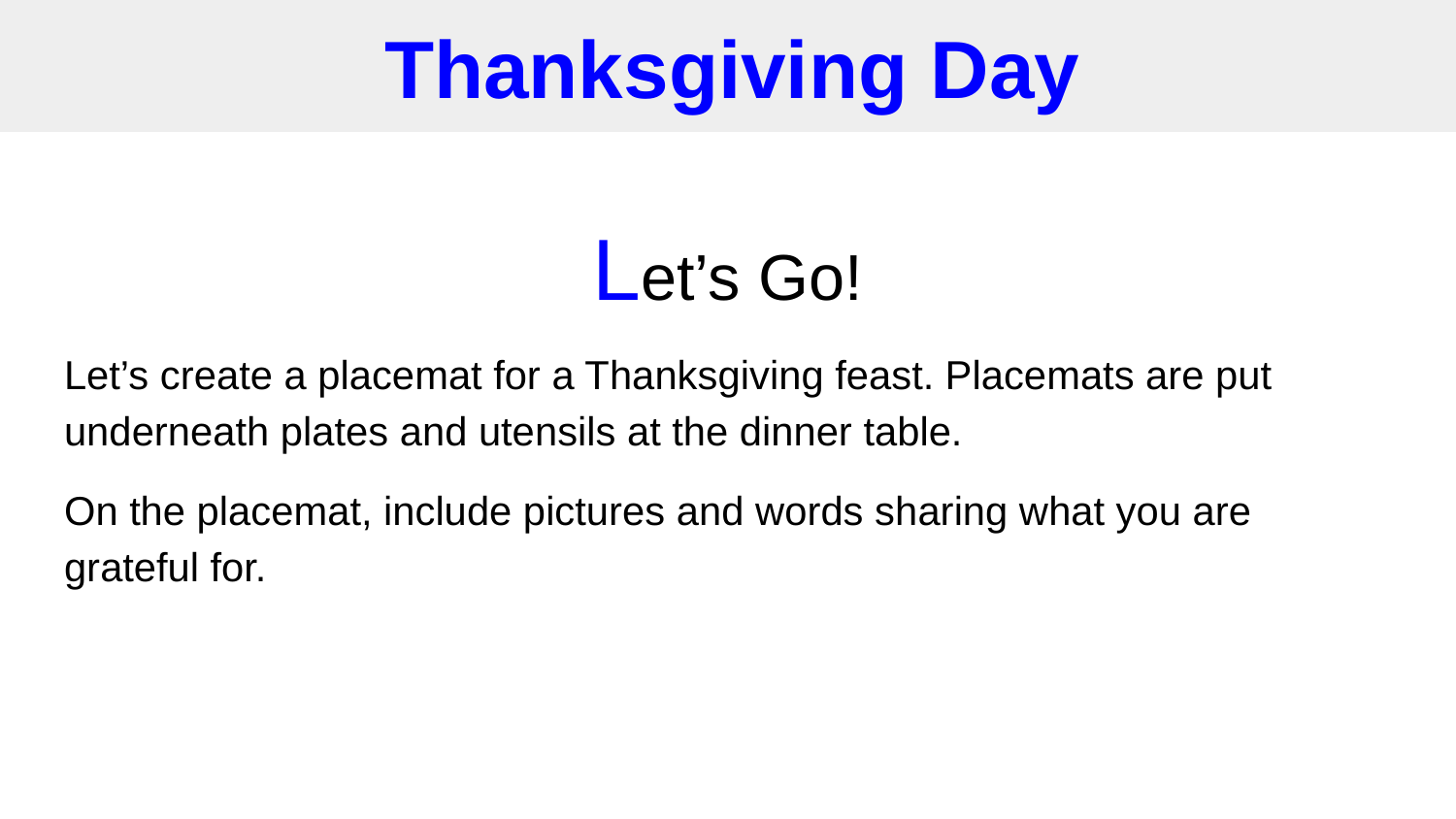

# Thanksgiving Day
Let’s Go!
Let’s create a placemat for a Thanksgiving feast. Placemats are put underneath plates and utensils at the dinner table.
On the placemat, include pictures and words sharing what you are grateful for.